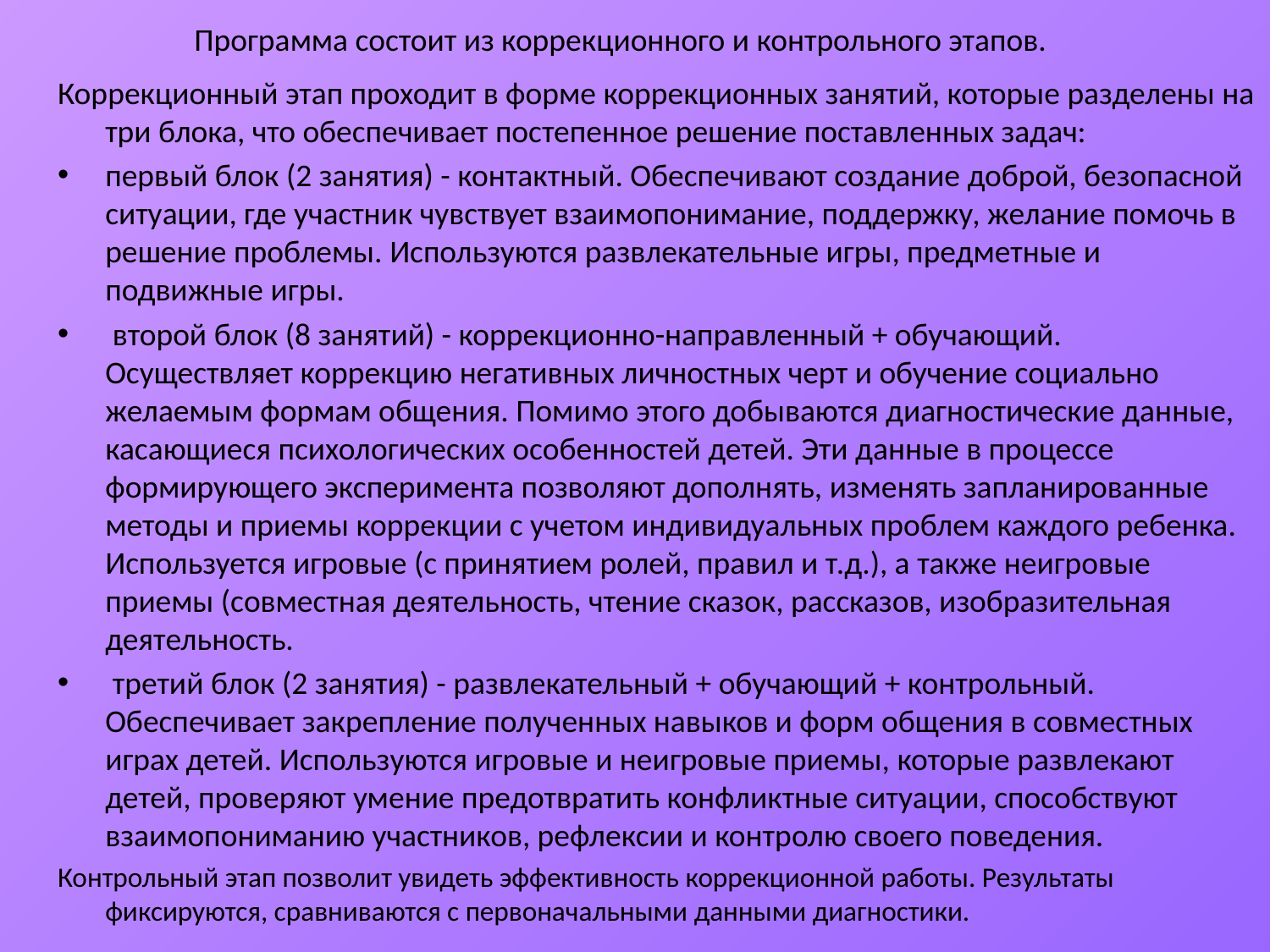

# Программа состоит из коррекционного и контрольного этапов.
Коррекционный этап проходит в форме коррекционных занятий, которые разделены на три блока, что обеспечивает постепенное решение поставленных задач:
первый блок (2 занятия) - контактный. Обеспечивают создание доброй, безопасной ситуации, где участник чувствует взаимопонимание, поддержку, желание помочь в решение проблемы. Используются развлекательные игры, предметные и подвижные игры.
 второй блок (8 занятий) - коррекционно-направленный + обучающий. Осуществляет коррекцию негативных личностных черт и обучение социально желаемым формам общения. Помимо этого добываются диагностические данные, касающиеся психологических особенностей детей. Эти данные в процессе формирующего эксперимента позволяют дополнять, изменять запланированные методы и приемы коррекции с учетом индивидуальных проблем каждого ребенка. Используется игровые (с принятием ролей, правил и т.д.), а также неигровые приемы (совместная деятельность, чтение сказок, рассказов, изобразительная деятельность.
 третий блок (2 занятия) - развлекательный + обучающий + контрольный. Обеспечивает закрепление полученных навыков и форм общения в совместных играх детей. Используются игровые и неигровые приемы, которые развлекают детей, проверяют умение предотвратить конфликтные ситуации, способствуют взаимопониманию участников, рефлексии и контролю своего поведения.
Контрольный этап позволит увидеть эффективность коррекционной работы. Результаты фиксируются, сравниваются с первоначальными данными диагностики.